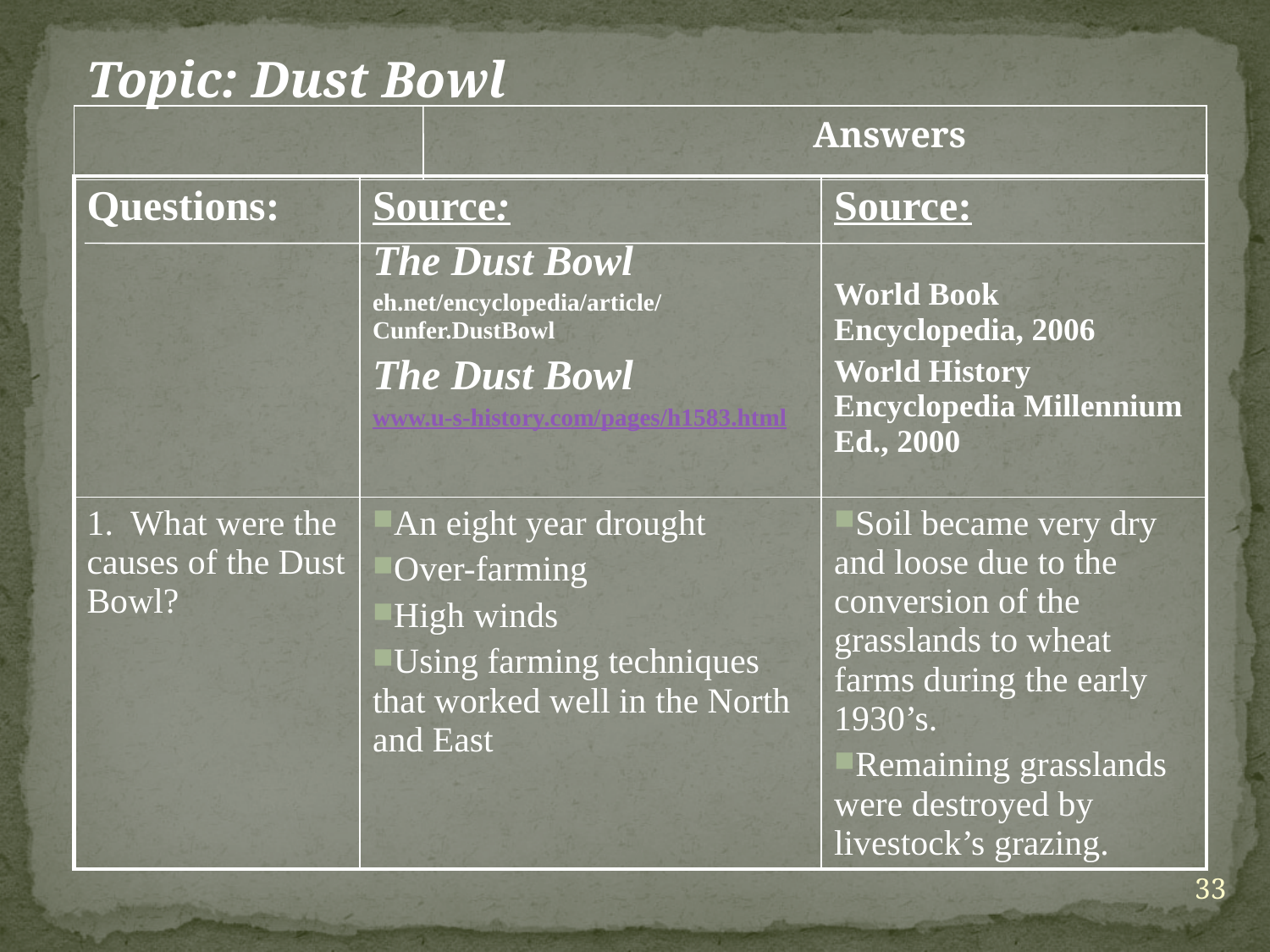

Topic: Dust Bowl

                                      Answers
| Questions: | Source: The Dust Bowl eh.net/encyclopedia/article/Cunfer.DustBowl The Dust Bowl www.u-s-history.com/pages/h1583.html | Source: World Book Encyclopedia, 2006 World History Encyclopedia Millennium Ed., 2000 |
| --- | --- | --- |
| 1. What were the causes of the Dust Bowl? | An eight year drought Over-farming High winds Using farming techniques that worked well in the North and East | Soil became very dry and loose due to the conversion of the grasslands to wheat farms during the early 1930’s. Remaining grasslands were destroyed by livestock’s grazing. |

33